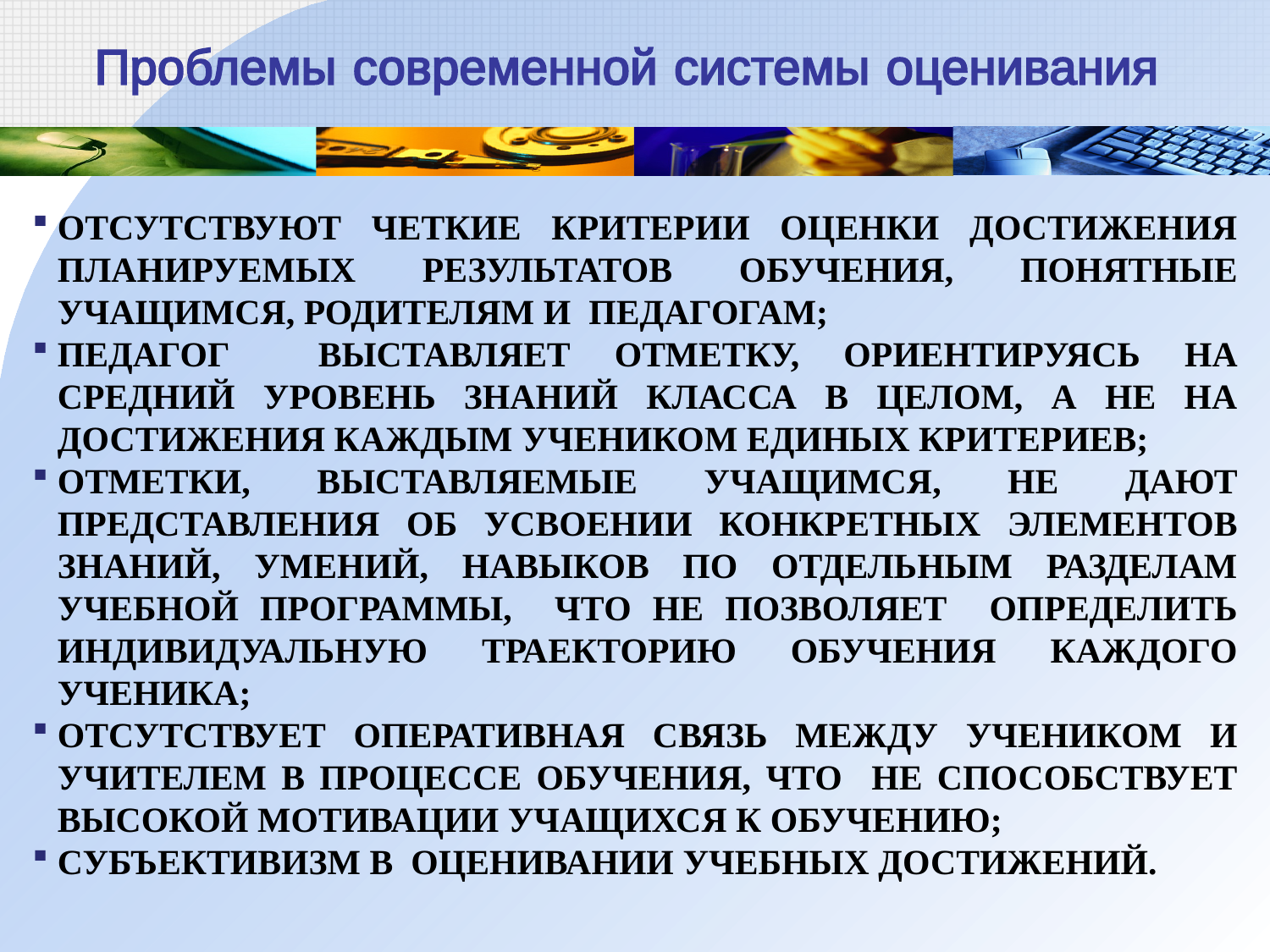

# Проблемы современной системы оценивания
Отсутствуют четкие критерии оценки достижения планируемых результатов обучения, понятные учащимся, родителям и  педагогам;
Педагог  выставляет отметку, ориентируясь на средний уровень знаний класса в целом, а не на достижения каждым учеником единых критериев;
Отметки, выставляемые учащимся, не дают представления об усвоении конкретных элементов знаний, умений, навыков по отдельным разделам учебной программы,  что не позволяет  определить индивидуальную траекторию обучения каждого ученика;
Отсутствует оперативная связь между учеником и учителем в процессе обучения, что  не способствует высокой мотивации учащихся к обучению;
Субъективизм в  оценивании учебных достижений.